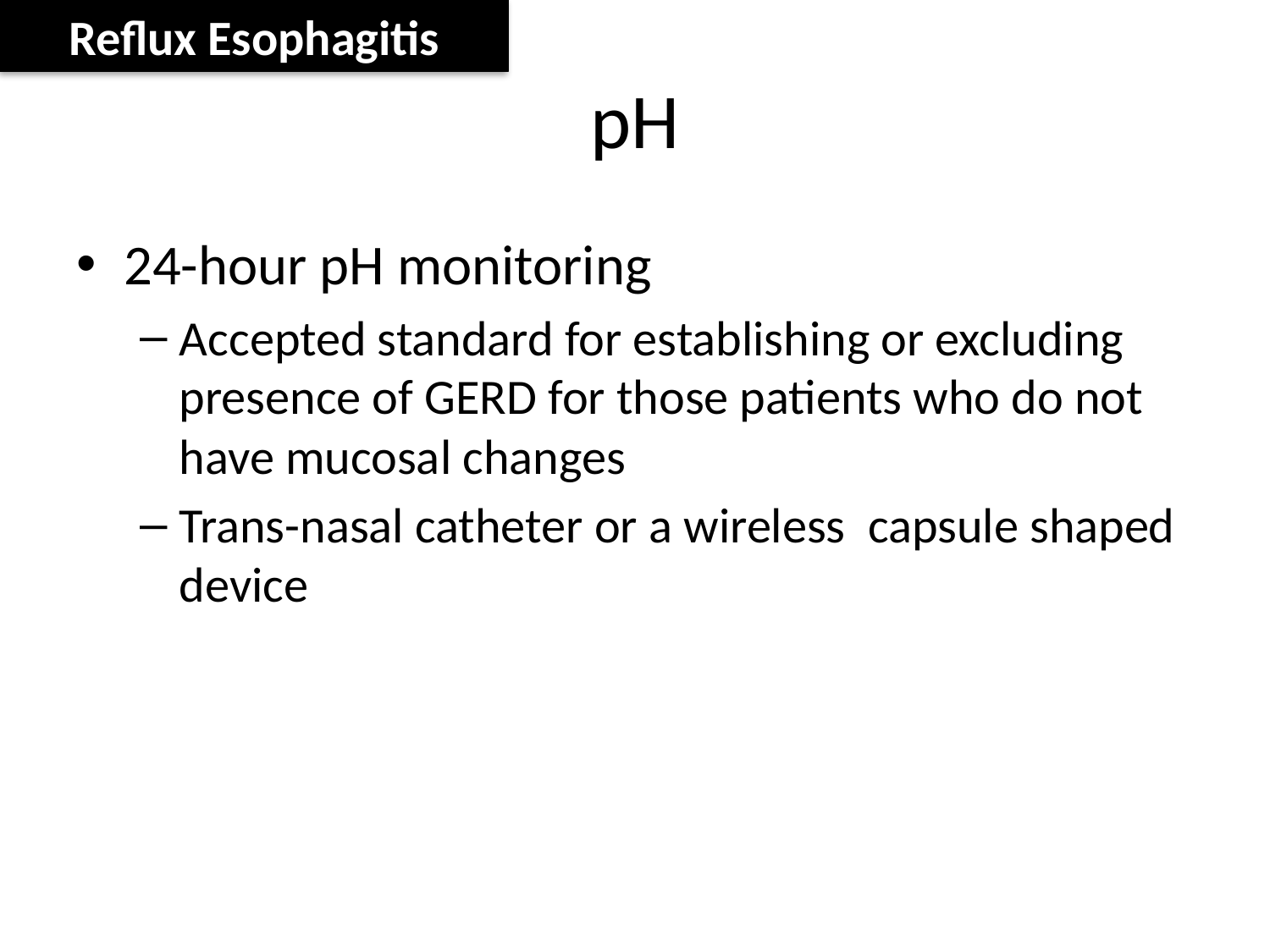

Reflux Esophagitis
# pH
24-hour pH monitoring
Accepted standard for establishing or excluding presence of GERD for those patients who do not have mucosal changes
Trans-nasal catheter or a wireless  capsule shaped device